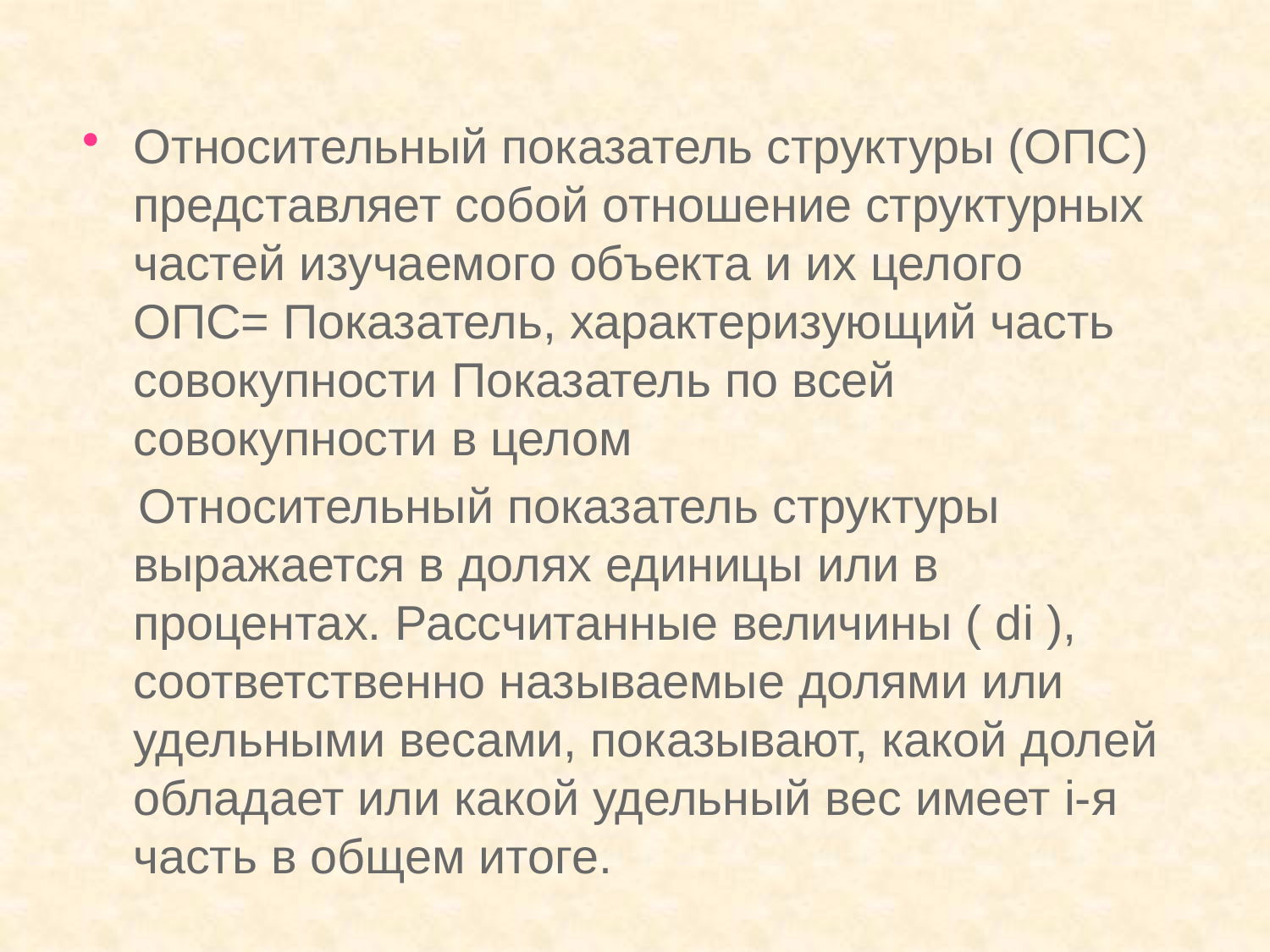

Относительный показатель структуры (ОПС) представляет собой отношение структурных частей изучаемого объекта и их целого
ОПС= Показатель, характеризующий часть совокупности Показатель по всей совокупности в целом
    Относительный показатель структуры выражается в долях единицы или в процентах. Рассчитанные величины ( di ), соответственно называемые долями или удельными весами, показывают, какой долей обладает или какой удельный вес имеет i-я часть в общем итоге.